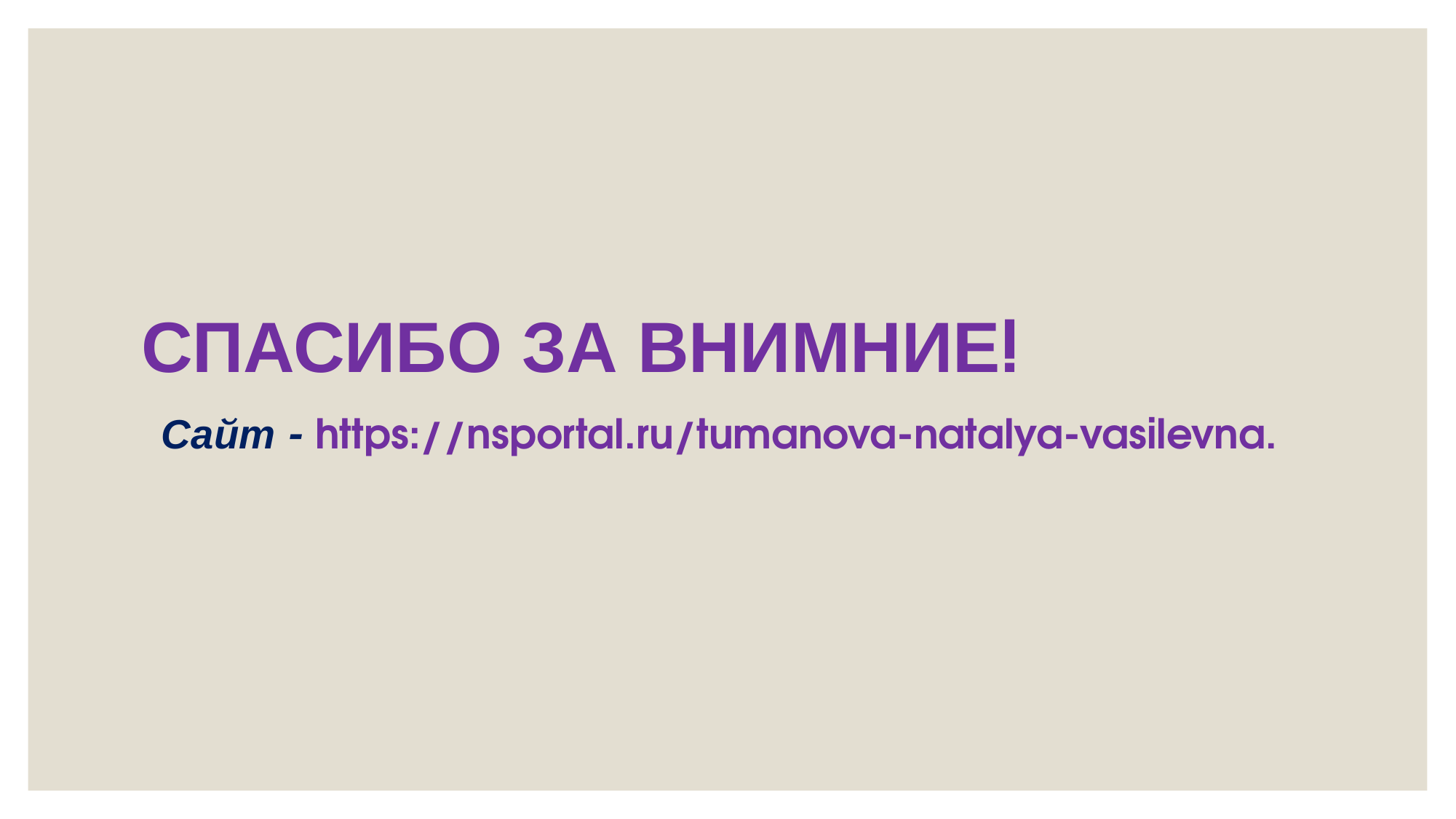

# СПАСИБО ЗА ВНИМНИЕ! Сайт - https://nsportal.ru/tumanova-natalya-vasilevna.